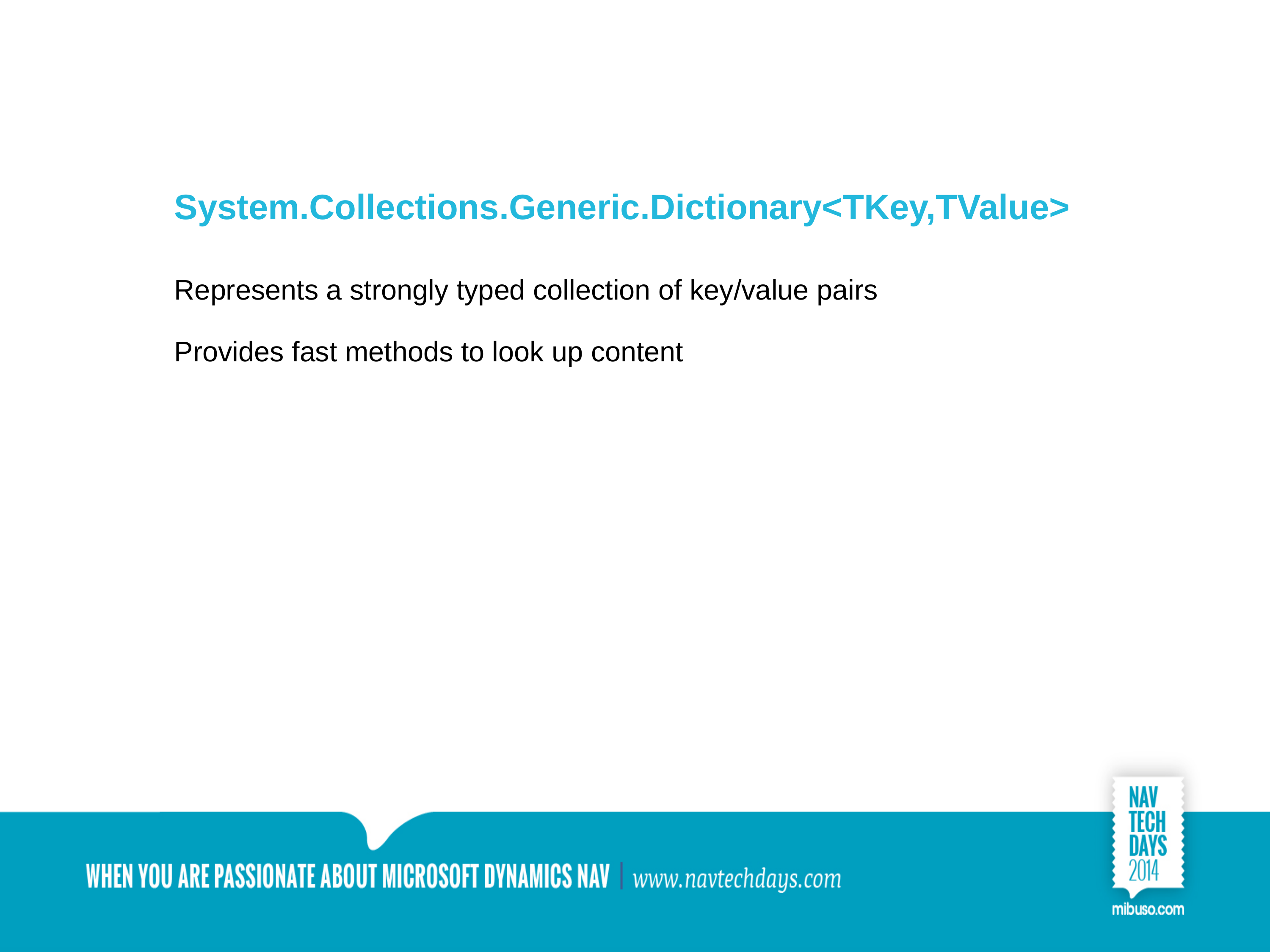

# System.Collections.Generic.Dictionary<TKey,TValue>
Represents a strongly typed collection of key/value pairs
Provides fast methods to look up content